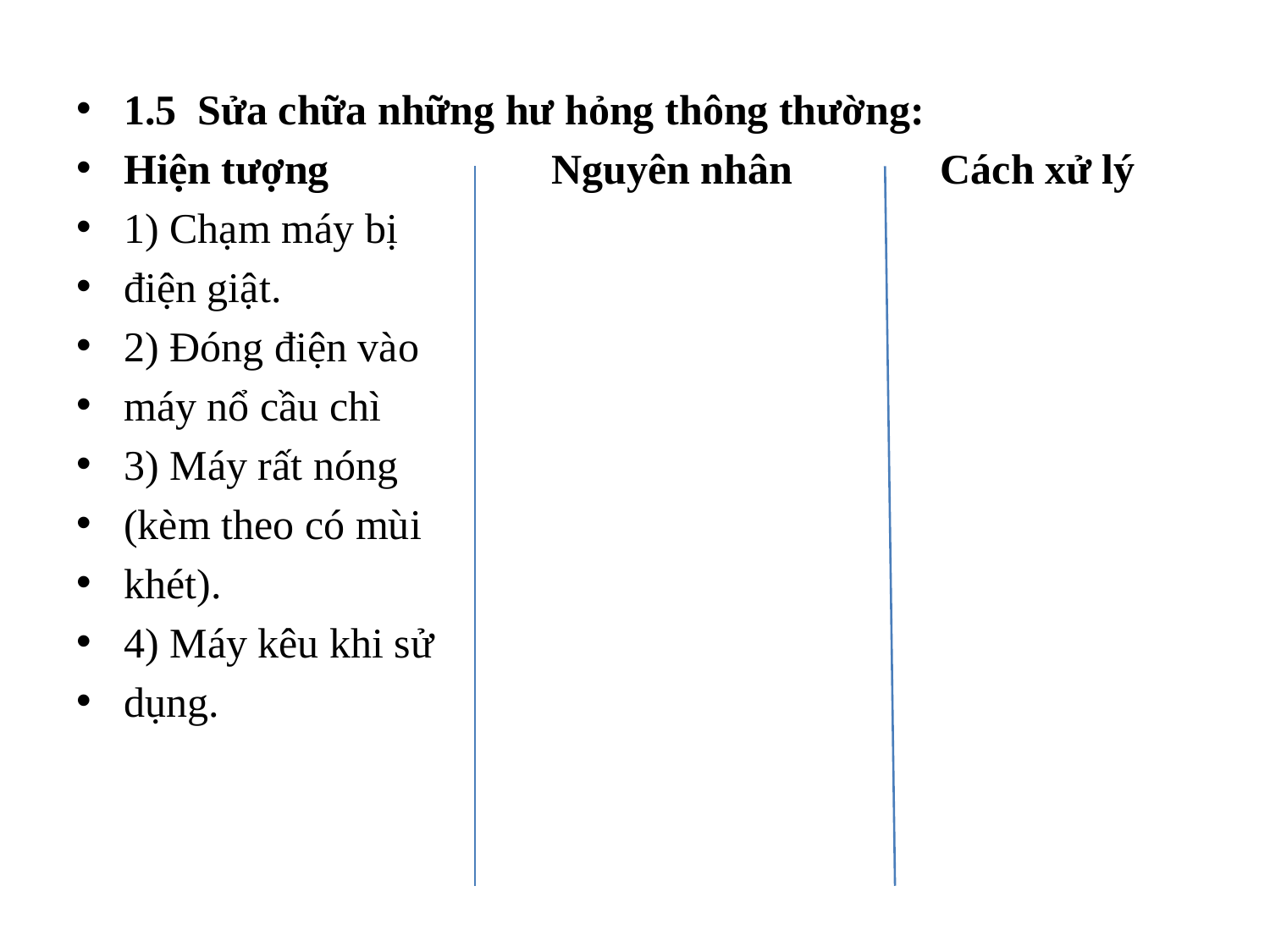

1.5  Sửa chữa những hư hỏng thông thường:
Hiện tượng                     Nguyên nhân              Cách xử lý
1) Chạm máy bị
điện giật.
2) Đóng điện vào
máy nổ cầu chì
3) Máy rất nóng
(kèm theo có mùi
khét).
4) Máy kêu khi sử
dụng.